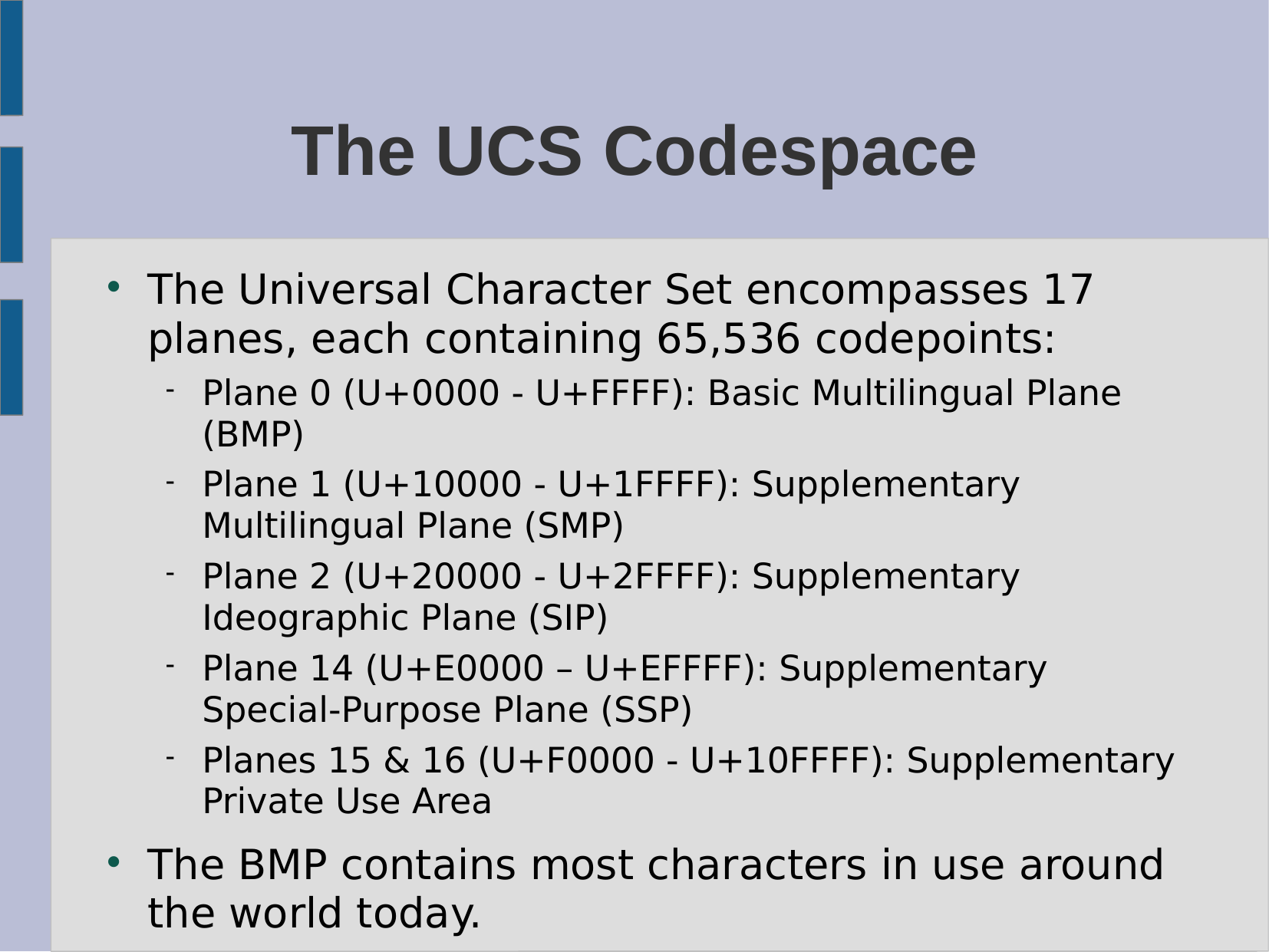

# The UCS Codespace
The Universal Character Set encompasses 17 planes, each containing 65,536 codepoints:
Plane 0 (U+0000 - U+FFFF): Basic Multilingual Plane (BMP)
Plane 1 (U+10000 - U+1FFFF): Supplementary Multilingual Plane (SMP)
Plane 2 (U+20000 - U+2FFFF): Supplementary Ideographic Plane (SIP)
Plane 14 (U+E0000 – U+EFFFF): Supplementary Special-Purpose Plane (SSP)
Planes 15 & 16 (U+F0000 - U+10FFFF): Supplementary Private Use Area
The BMP contains most characters in use around the world today.